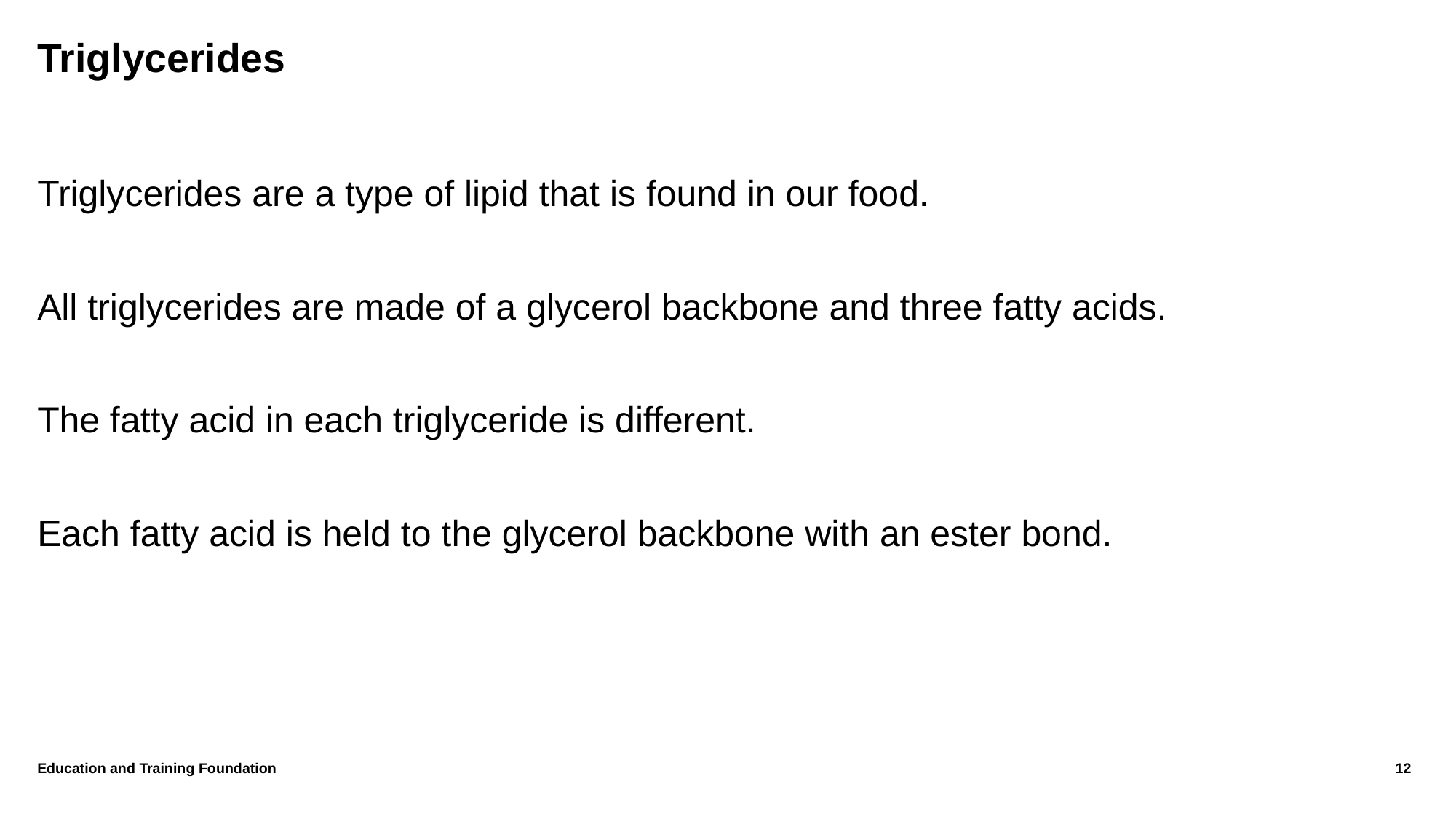

# Triglycerides
Triglycerides are a type of lipid that is found in our food.

All triglycerides are made of a glycerol backbone and three fatty acids.

The fatty acid in each triglyceride is different.

Each fatty acid is held to the glycerol backbone with an ester bond.

Education and Training Foundation
12